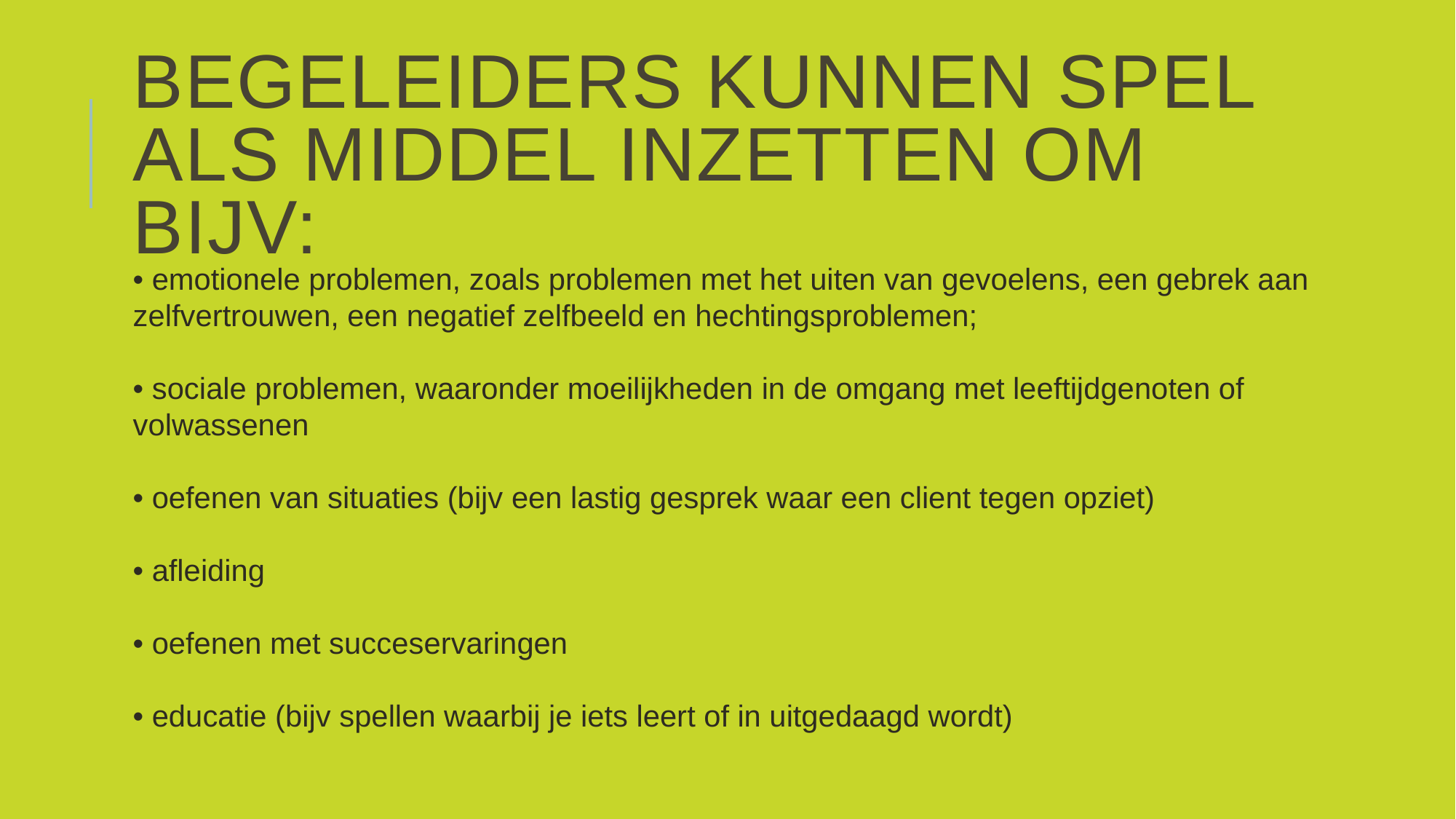

# Begeleiders kunnen spel als middel inzetten om bijv:

• emotionele problemen, zoals problemen met het uiten van gevoelens, een gebrek aan
zelfvertrouwen, een negatief zelfbeeld en hechtingsproblemen;

• sociale problemen, waaronder moeilijkheden in de omgang met leeftijdgenoten of volwassenen

• oefenen van situaties (bijv een lastig gesprek waar een client tegen opziet)

• afleiding

• oefenen met succeservaringen

• educatie (bijv spellen waarbij je iets leert of in uitgedaagd wordt)